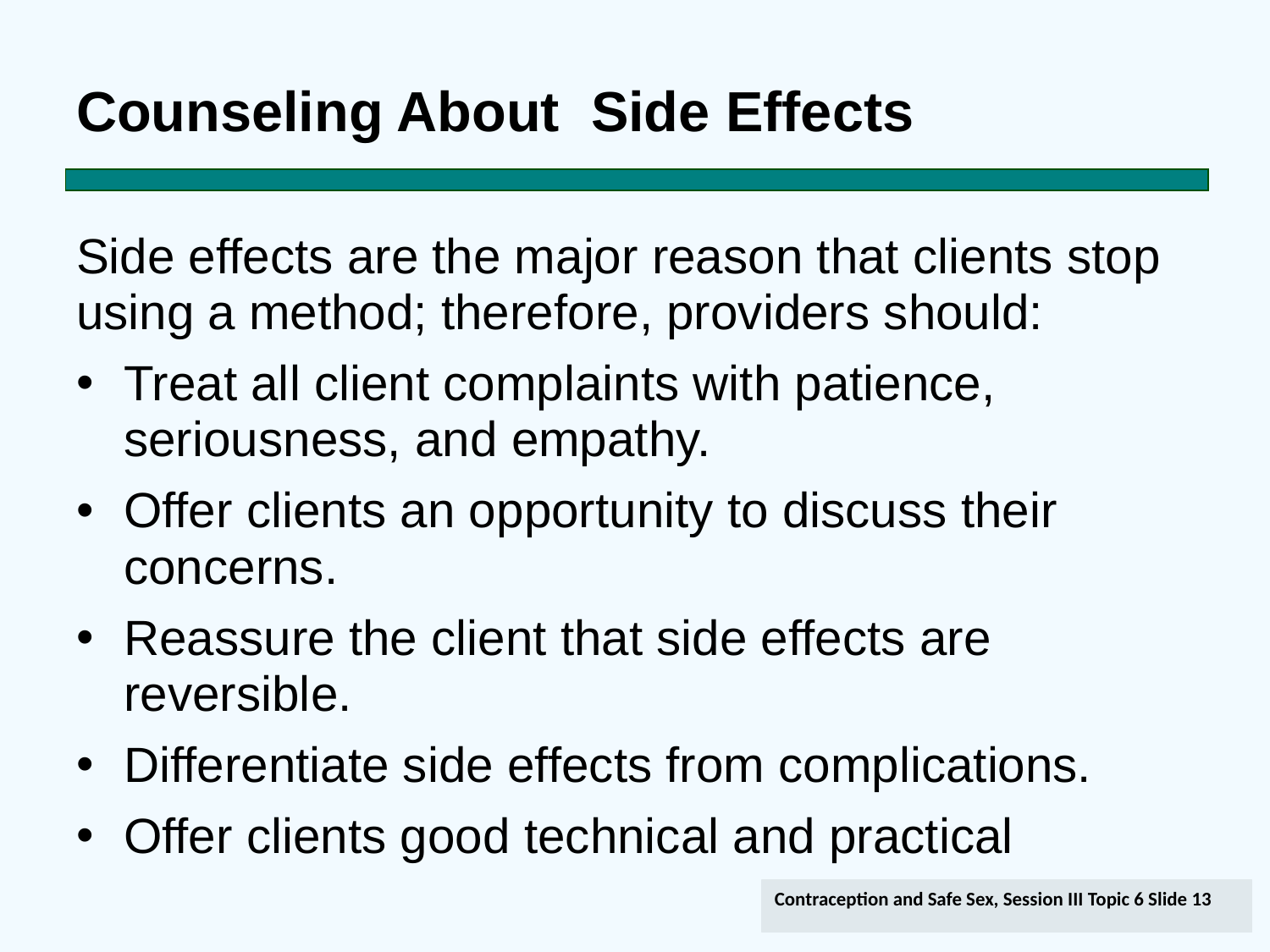

# Counseling About  Side Effects
Side effects are the major reason that clients stop using a method; therefore, providers should:
Treat all client complaints with patience, seriousness, and empathy.
Offer clients an opportunity to discuss their concerns.
Reassure the client that side effects are reversible.
Differentiate side effects from complications.
Offer clients good technical and practical
Contraception and Safe Sex, Session III Topic 6 Slide 13
13